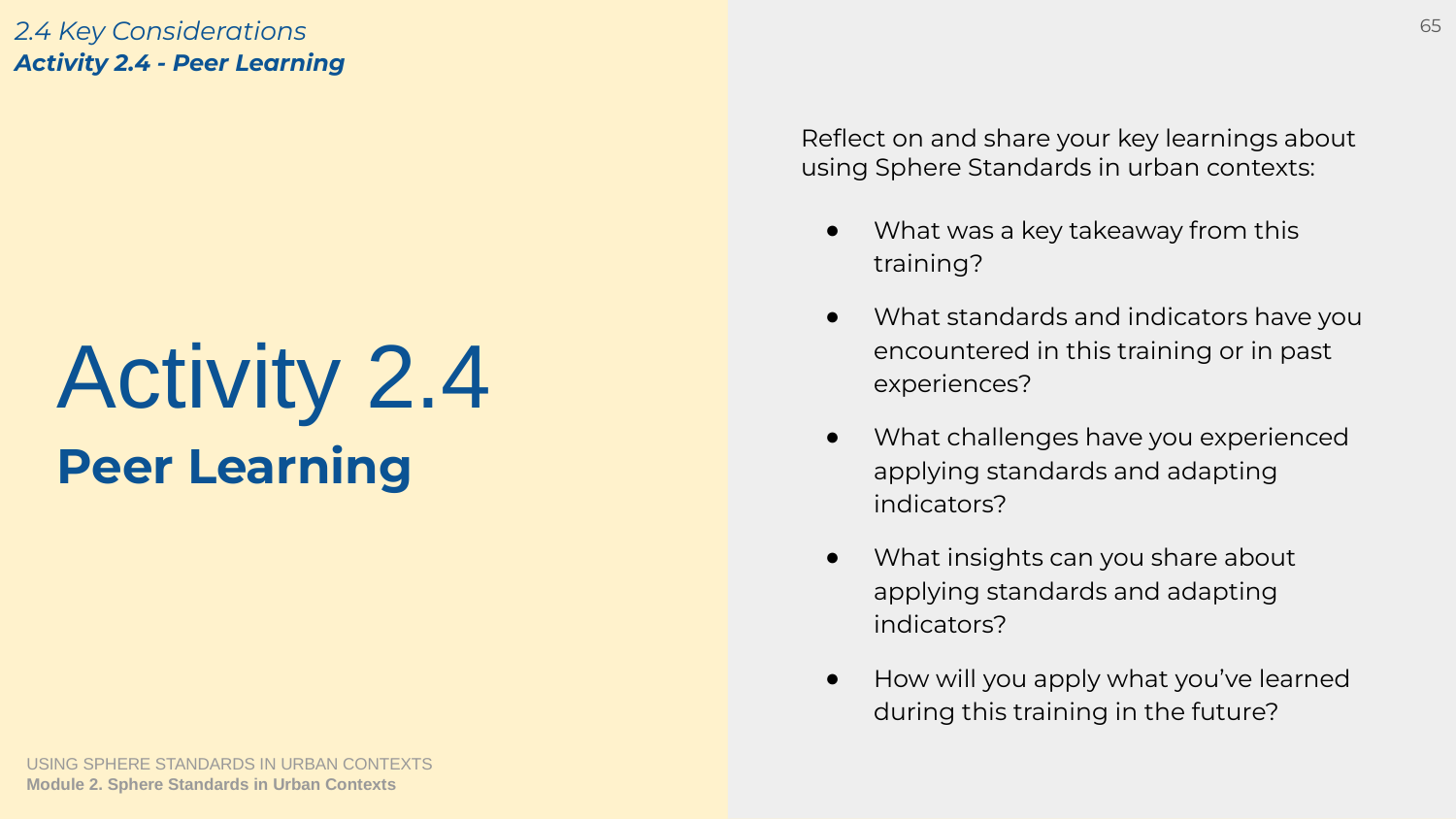

# 2.4 Key Considerations
Activity 2.4 - Peer Learning

65
Reflect on and share your key learnings about using Sphere Standards in urban contexts:

What was a key takeaway from this training?
What standards and indicators have you encountered in this training or in past experiences?
What challenges have you experienced applying standards and adapting indicators?
What insights can you share about applying standards and adapting indicators?
How will you apply what you’ve learned during this training in the future?
Activity 2.4
Peer Learning
USING SPHERE STANDARDS IN URBAN CONTEXTS
Module 2. Sphere Standards in Urban Contexts